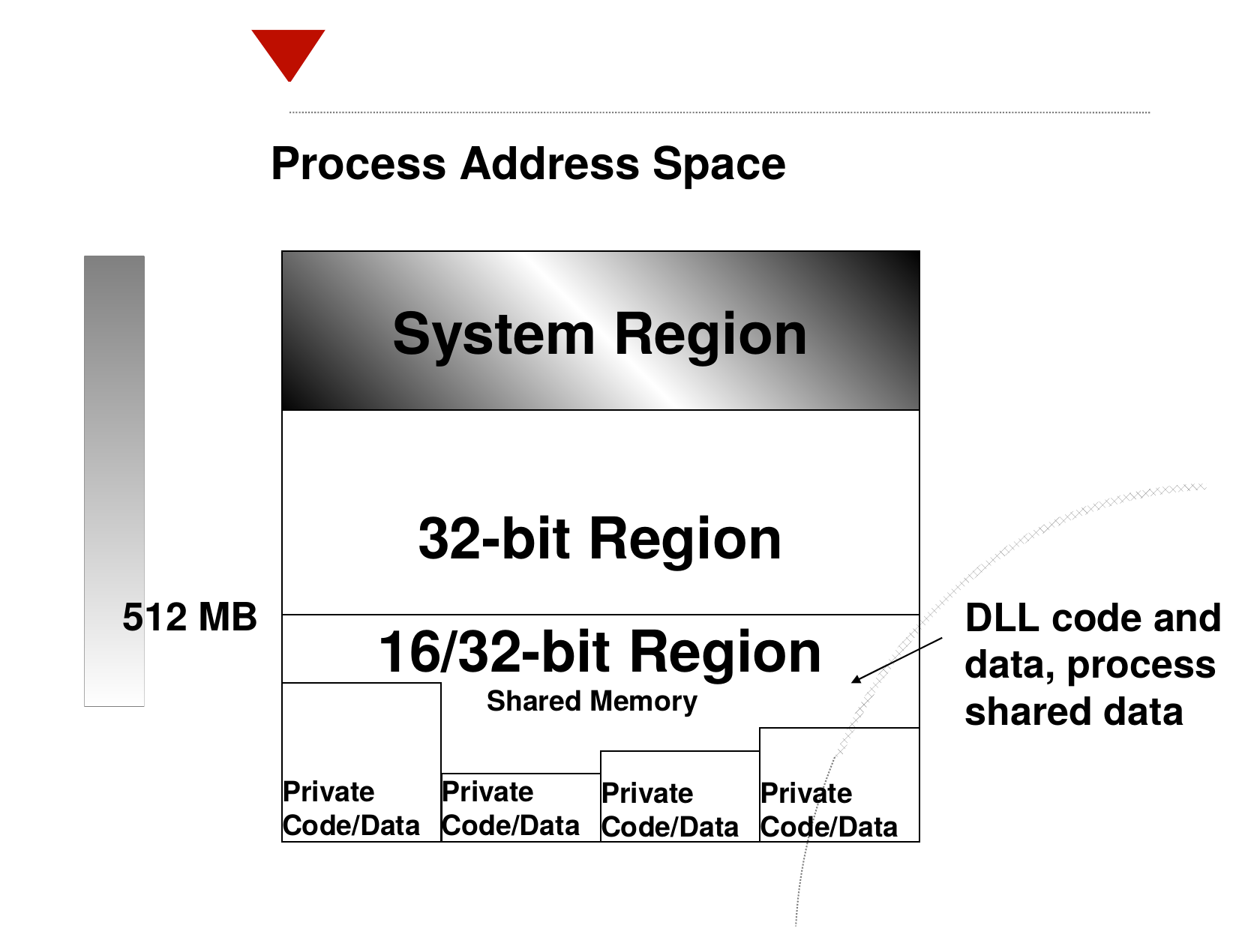

Process Address Space

System Region

32-bit Region
512 MB
DLL code and data, process shared data

16/32-bit Region

Shared Memory

Private Code/Data

Private Code/Data
Private Code/Data
Private Code/Data